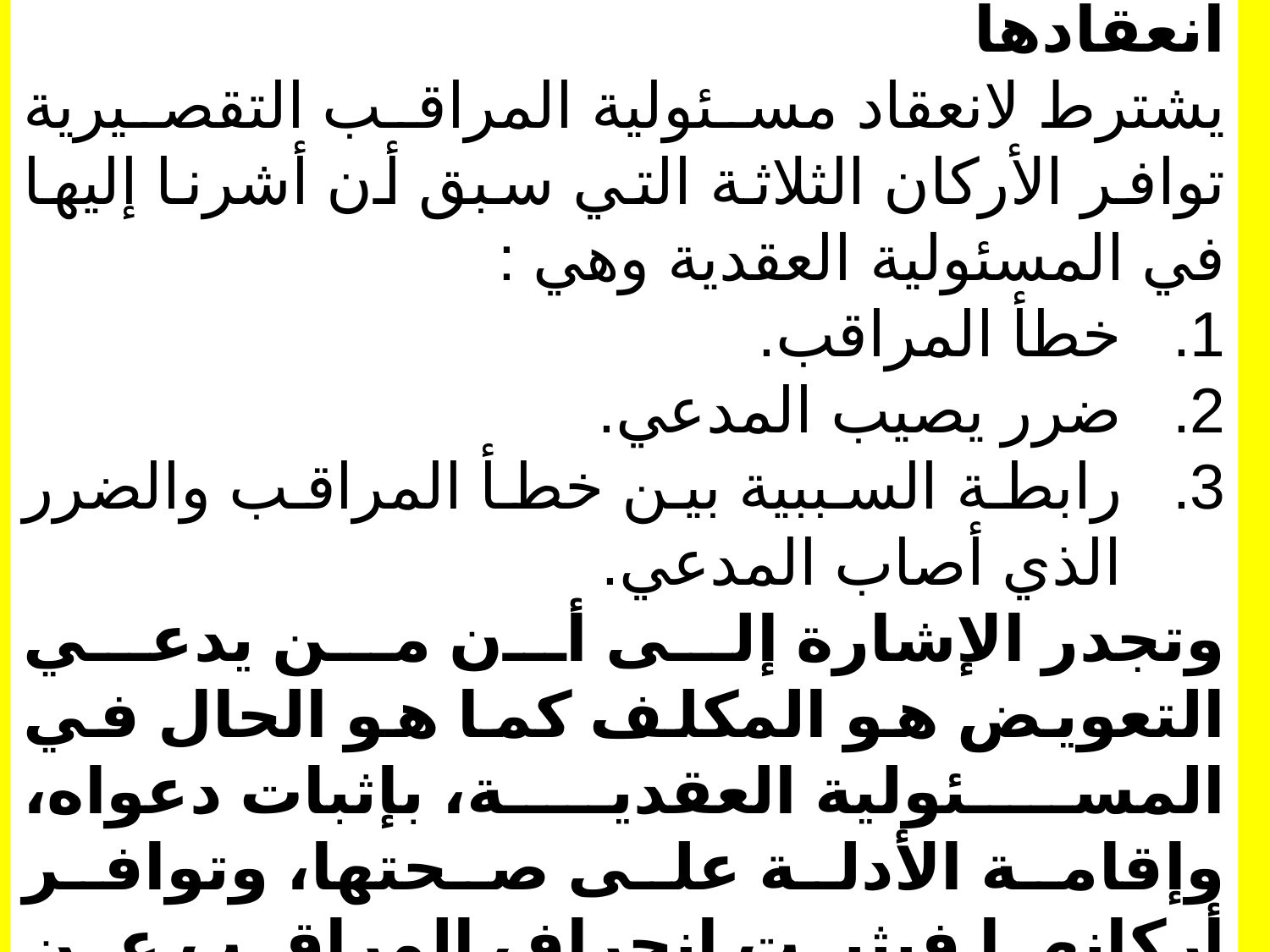

أركان المسئولية التقصيرية وشروط انعقادها
يشترط لانعقاد مسئولية المراقب التقصيرية توافر الأركان الثلاثة التي سبق أن أشرنا إليها في المسئولية العقدية وهي :
خطأ المراقب.
ضرر يصيب المدعي.
رابطة السببية بين خطأ المراقب والضرر الذي أصاب المدعي.
وتجدر الإشارة إلى أن من يدعي التعويض هو المكلف كما هو الحال في المسئولية العقدية، بإثبات دعواه، وإقامة الأدلة على صحتها، وتوافر أركانها فيثبت انحراف المراقب عن مسلك المراقب العادي.